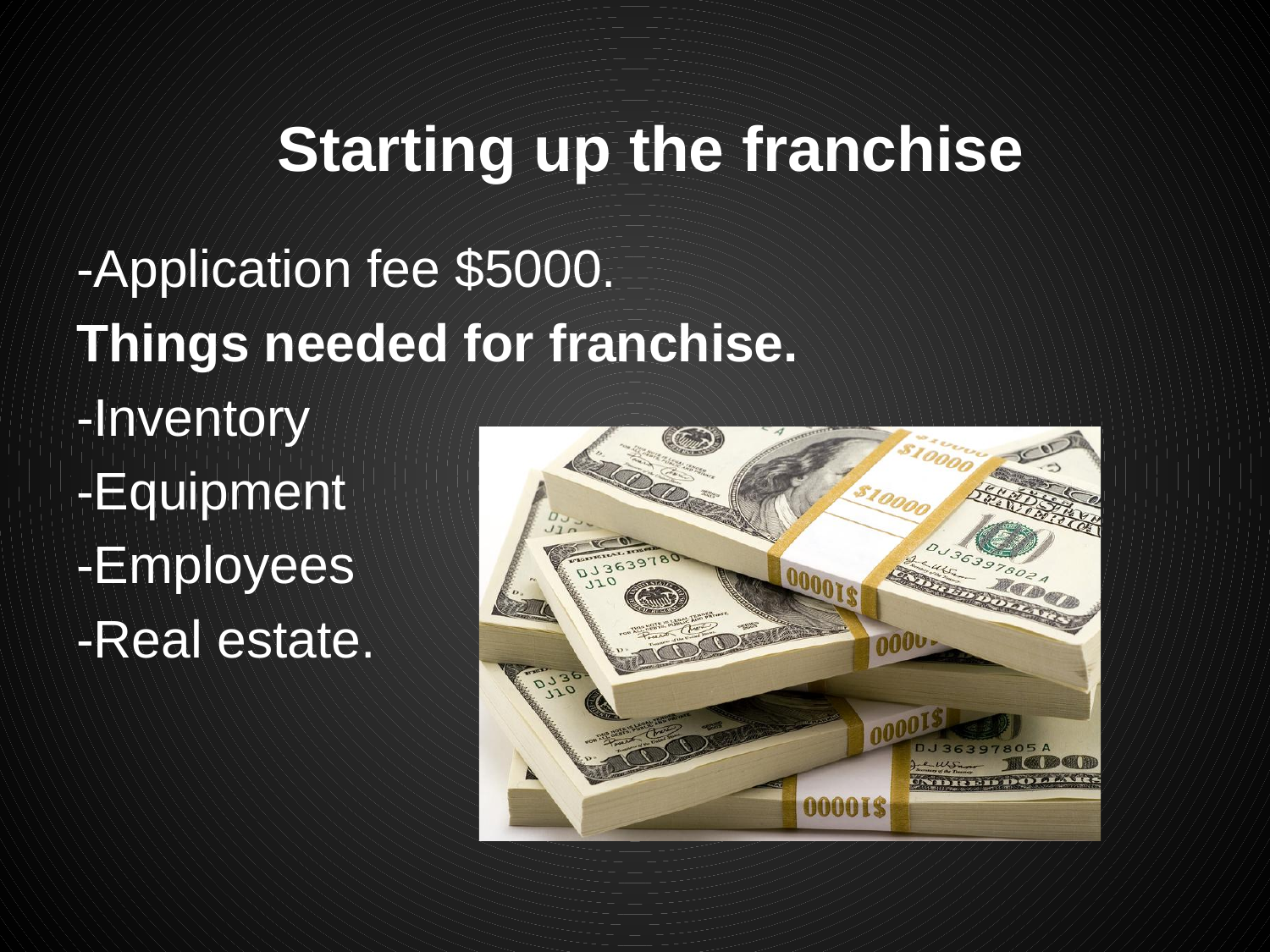

# Starting up the franchise
-Application fee $5000.
Things needed for franchise.
-Inventory
-Equipment
-Employees
-Real estate.